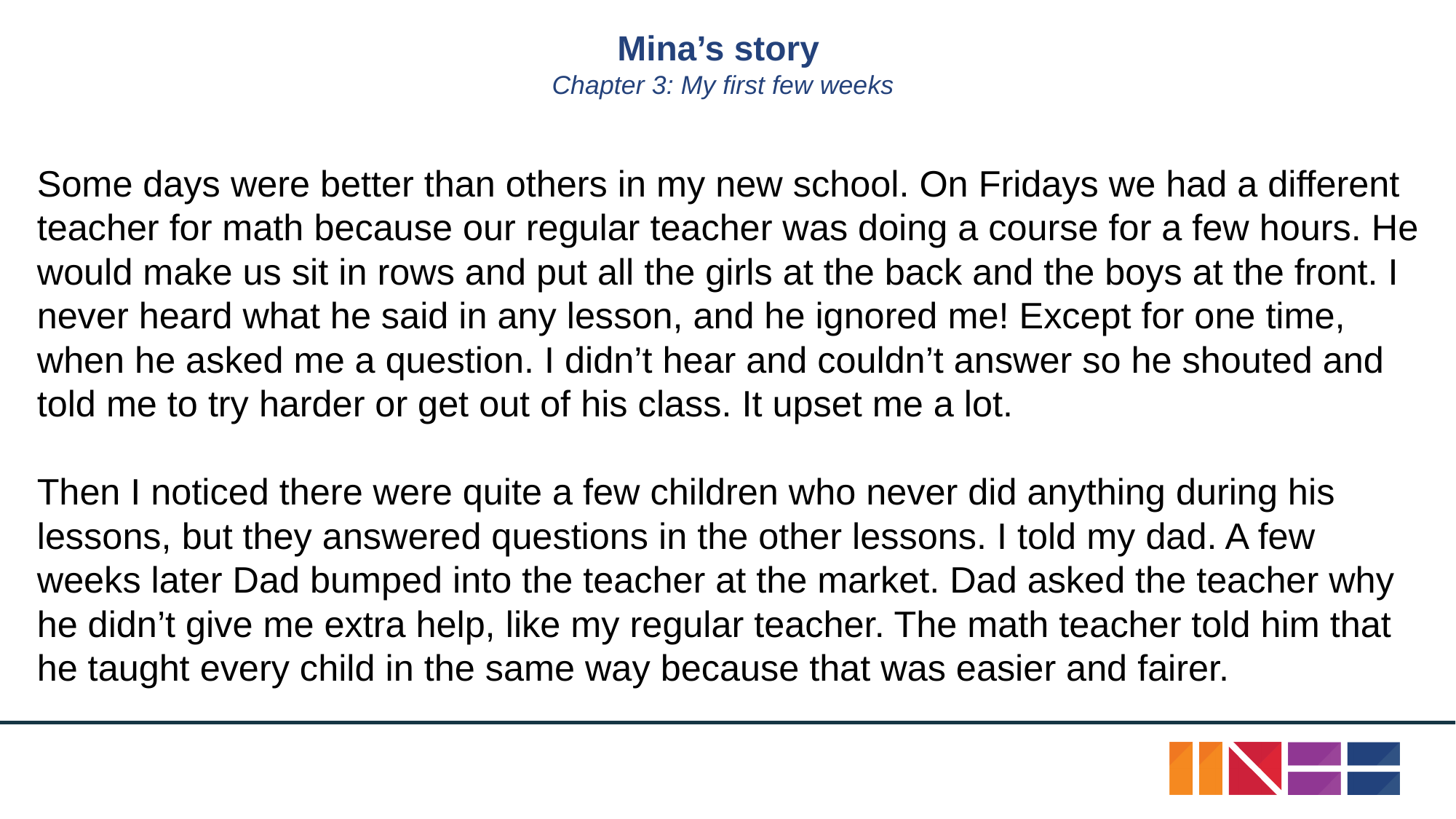

# Mina’s story
Chapter 3: My first few weeks
Some days were better than others in my new school. On Fridays we had a different teacher for math because our regular teacher was doing a course for a few hours. He would make us sit in rows and put all the girls at the back and the boys at the front. I never heard what he said in any lesson, and he ignored me! Except for one time, when he asked me a question. I didn’t hear and couldn’t answer so he shouted and told me to try harder or get out of his class. It upset me a lot.

Then I noticed there were quite a few children who never did anything during his lessons, but they answered questions in the other lessons. I told my dad. A few weeks later Dad bumped into the teacher at the market. Dad asked the teacher why he didn’t give me extra help, like my regular teacher. The math teacher told him that he taught every child in the same way because that was easier and fairer.